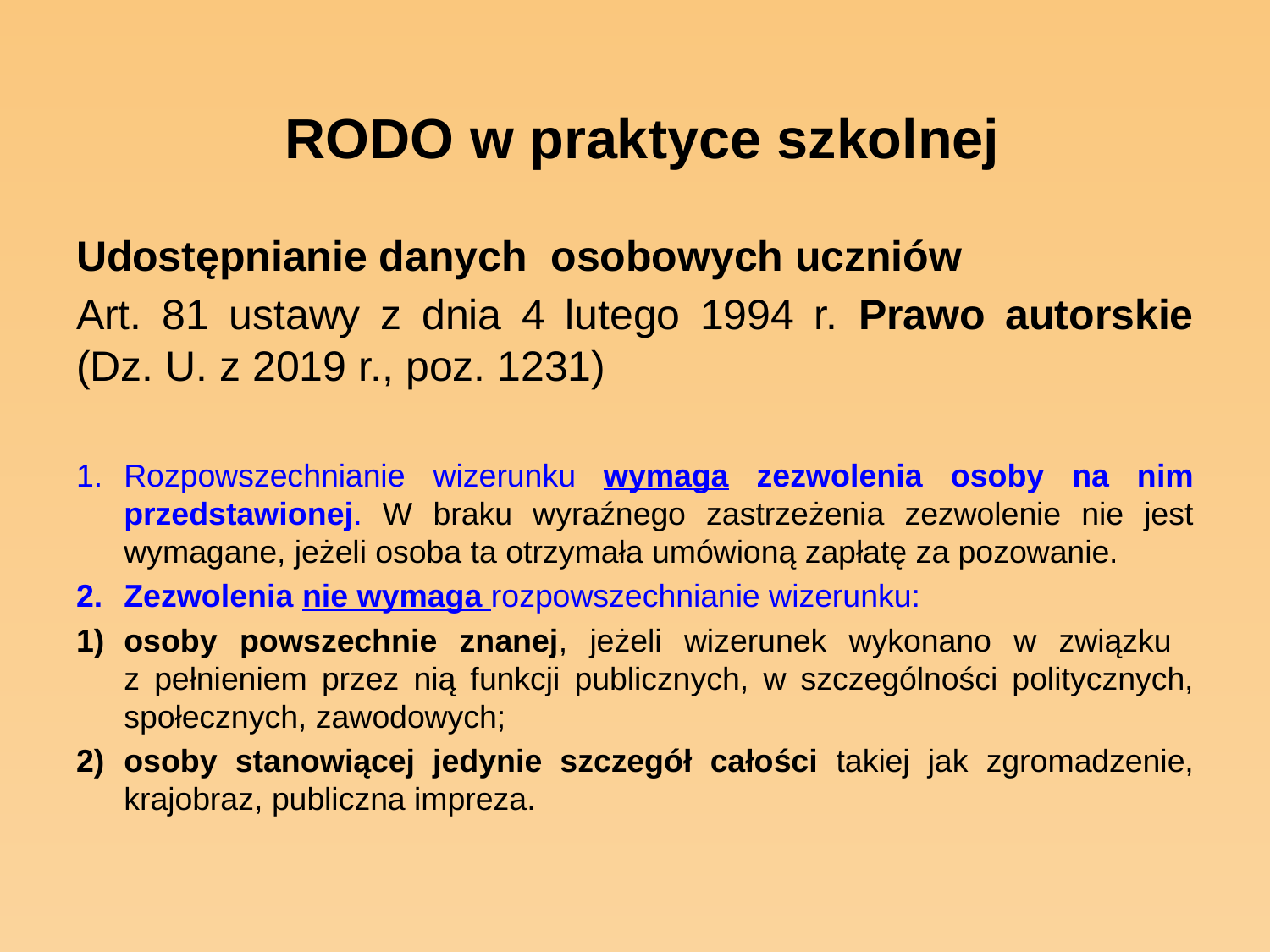

# RODO w praktyce szkolnej
Udostępnianie danych  osobowych uczniów
Art. 81 ustawy z dnia 4 lutego 1994 r. Prawo autorskie (Dz. U. z 2019 r., poz. 1231)

Rozpowszechnianie wizerunku wymaga zezwolenia osoby na nim przedstawionej. W braku wyraźnego zastrzeżenia zezwolenie nie jest wymagane, jeżeli osoba ta otrzymała umówioną zapłatę za pozowanie.
Zezwolenia nie wymaga rozpowszechnianie wizerunku:
osoby powszechnie znanej, jeżeli wizerunek wykonano w związku
z pełnieniem przez nią funkcji publicznych, w szczególności politycznych, społecznych, zawodowych;
osoby stanowiącej jedynie szczegół całości takiej jak zgromadzenie, krajobraz, publiczna impreza.